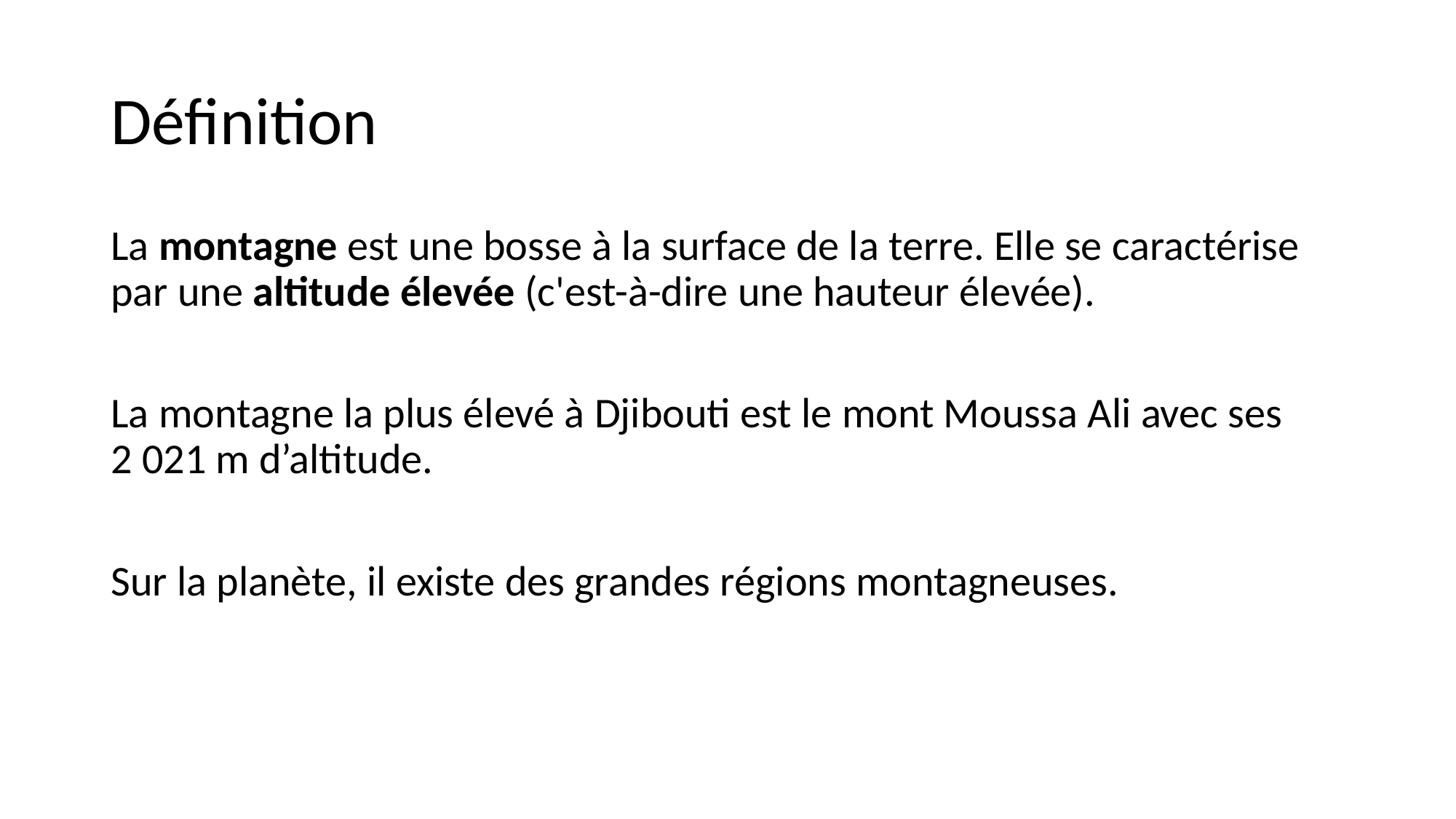

# Définition
La montagne est une bosse à la surface de la terre. Elle se caractérise par une altitude élevée (c'est-à-dire une hauteur élevée).

La montagne la plus élevé à Djibouti est le mont Moussa Ali avec ses 2 021 m d’altitude.

Sur la planète, il existe des grandes régions montagneuses.